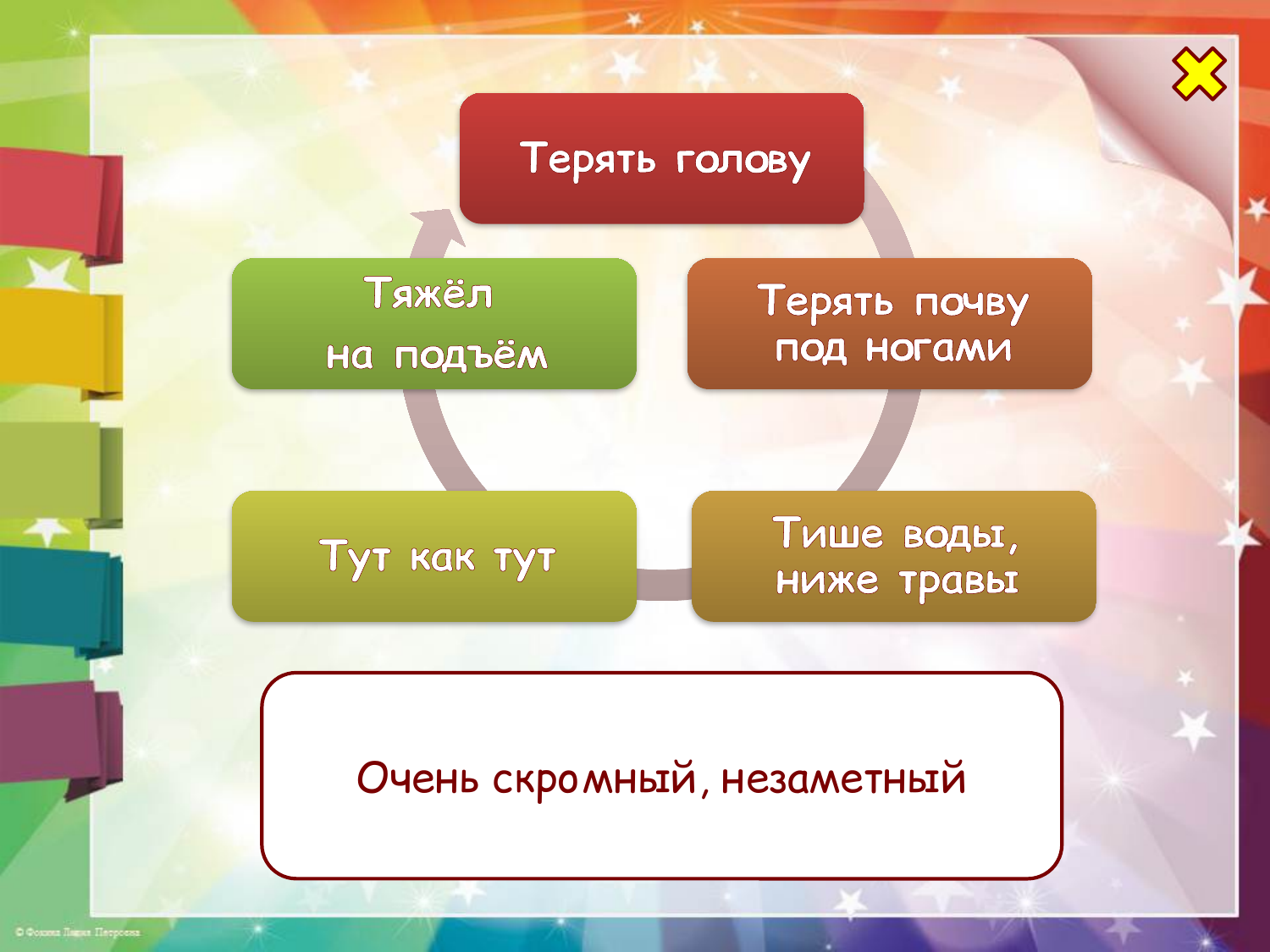

Терять голову
Терять почву под ногами
Тише воды, ниже травы
Тут как тут
Тяжёл
на подъём

Очень скромный, незаметный